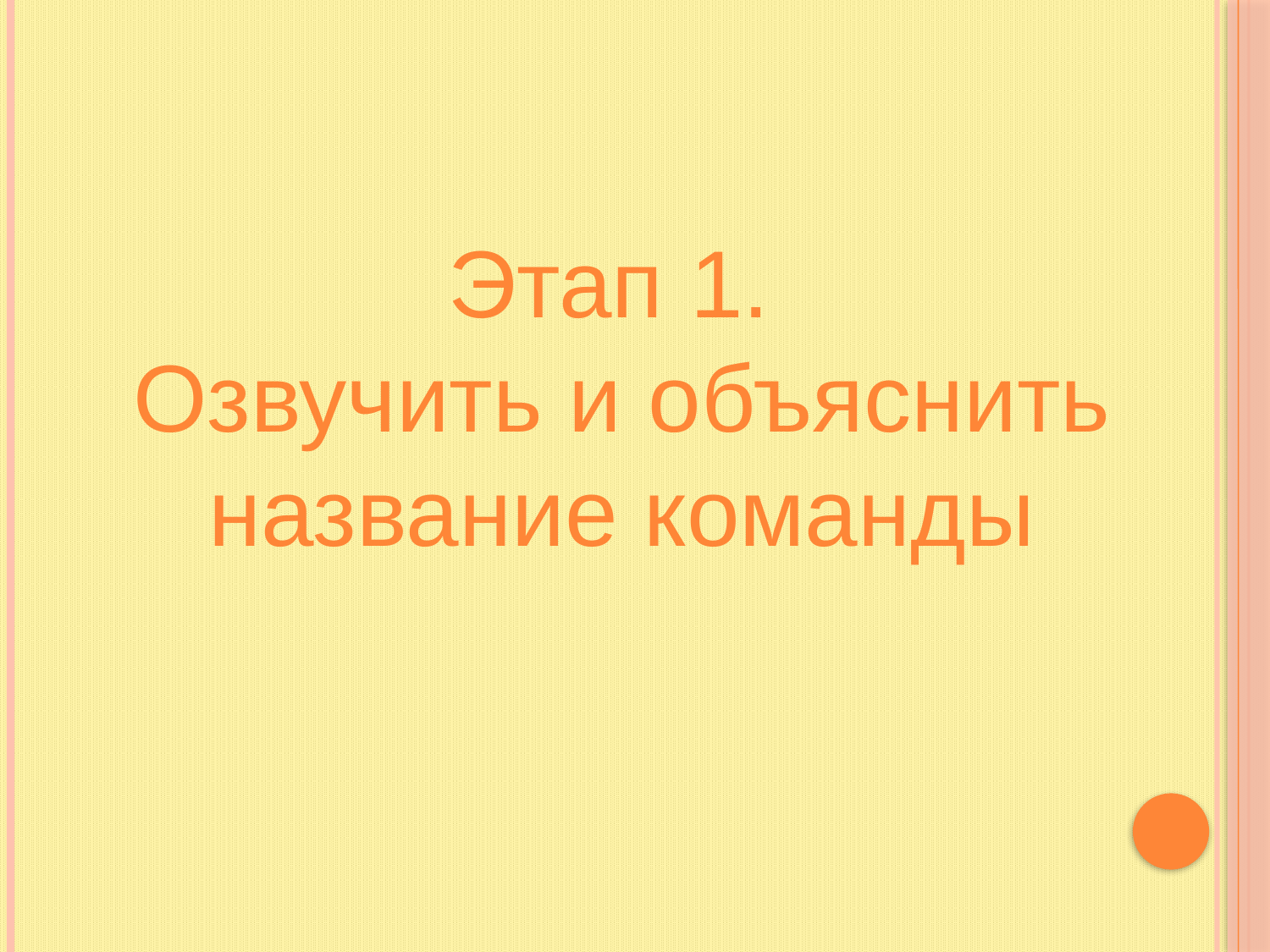

Этап 1.
Озвучить и объяснить название команды